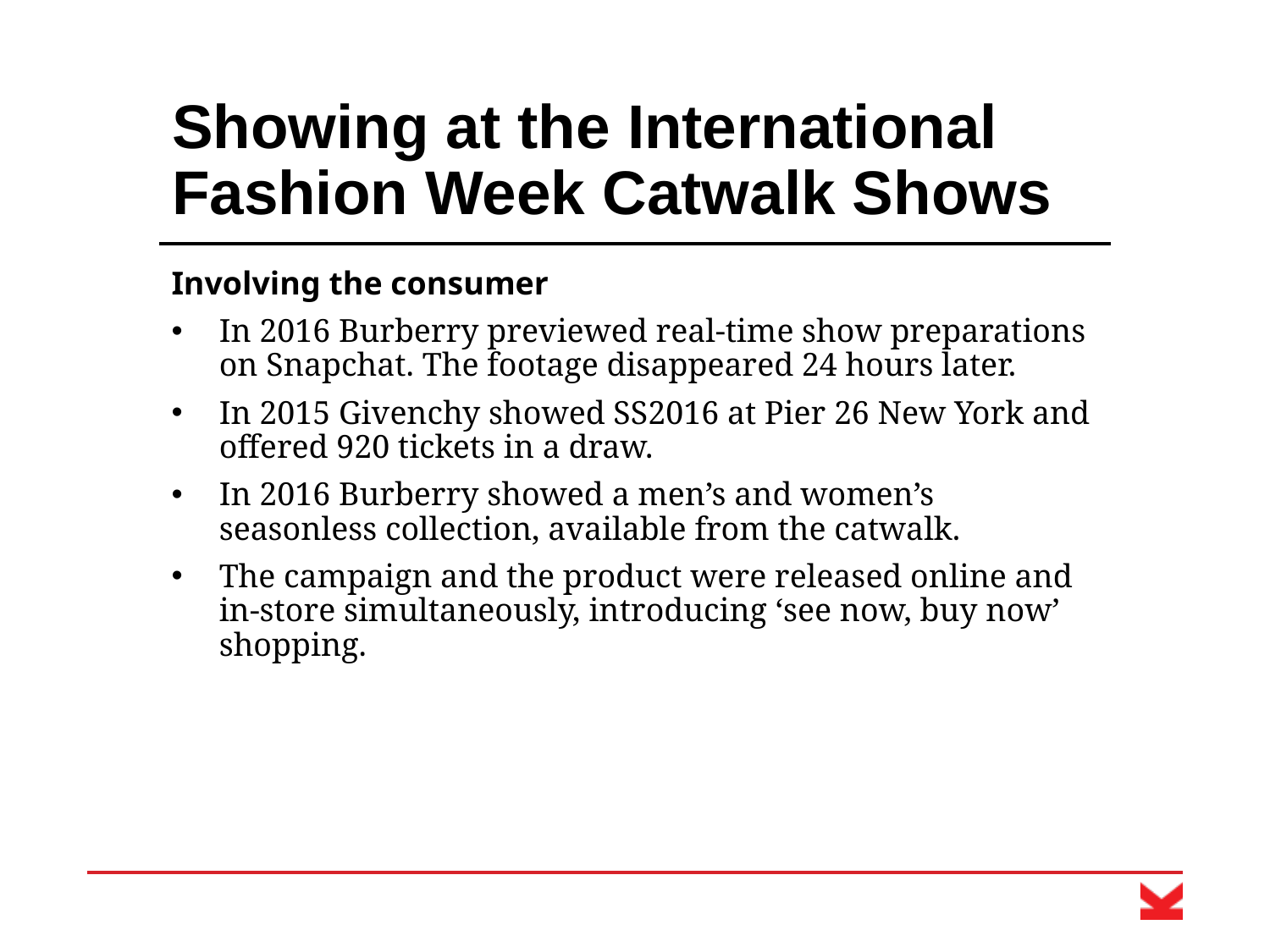

# Showing at the International Fashion Week Catwalk Shows
Involving the consumer
In 2016 Burberry previewed real-time show preparations on Snapchat. The footage disappeared 24 hours later.
In 2015 Givenchy showed SS2016 at Pier 26 New York and offered 920 tickets in a draw.
In 2016 Burberry showed a men’s and women’s seasonless collection, available from the catwalk.
The campaign and the product were released online and in-store simultaneously, introducing ‘see now, buy now’ shopping.